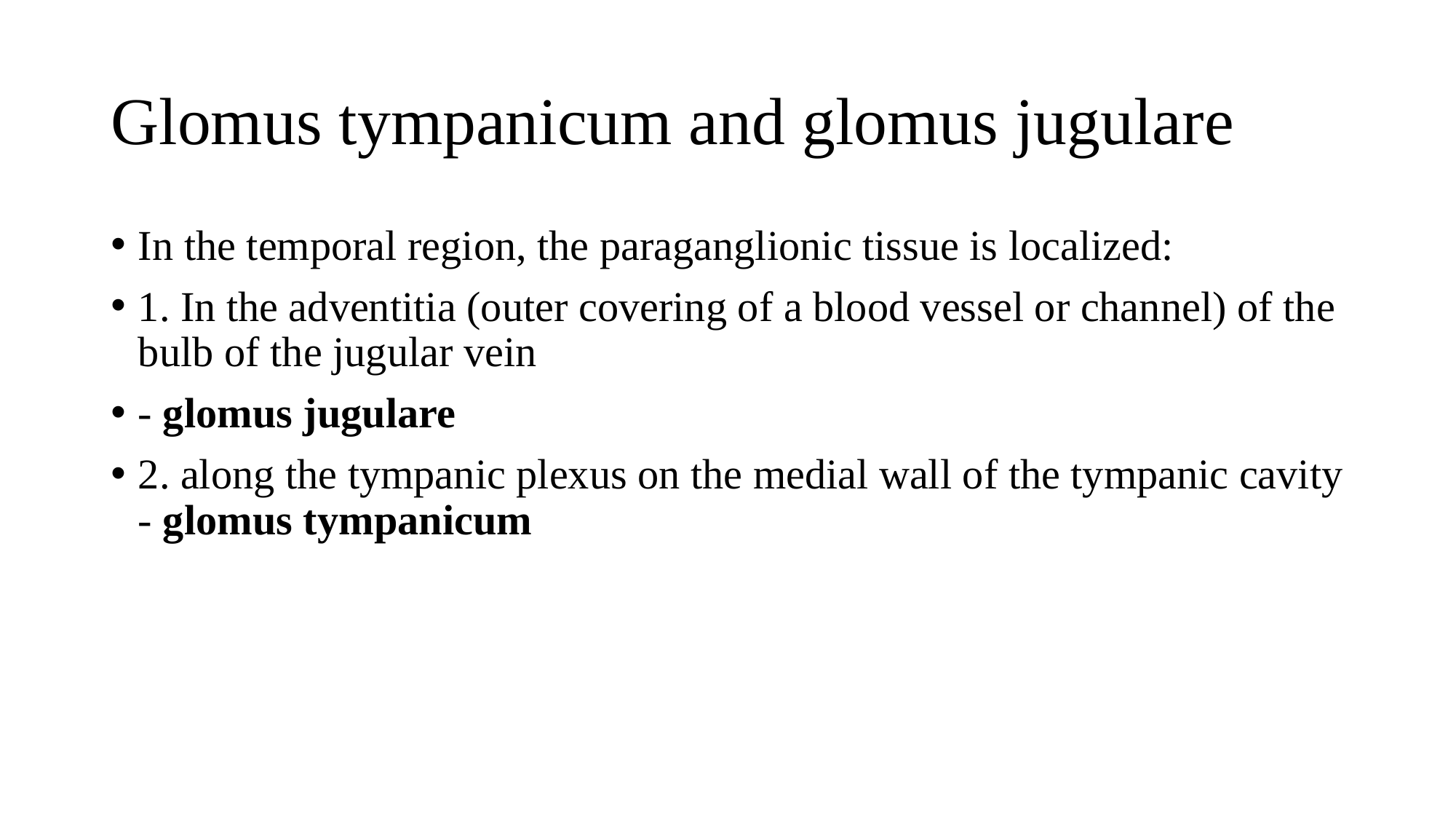

# Glomus tympanicum and glomus jugulare
In the temporal region, the paraganglionic tissue is localized:
1. In the adventitia (outer covering of a blood vessel or channel) of the bulb of the jugular vein
- glomus jugulare
2. along the tympanic plexus on the medial wall of the tympanic cavity - glomus tympanicum